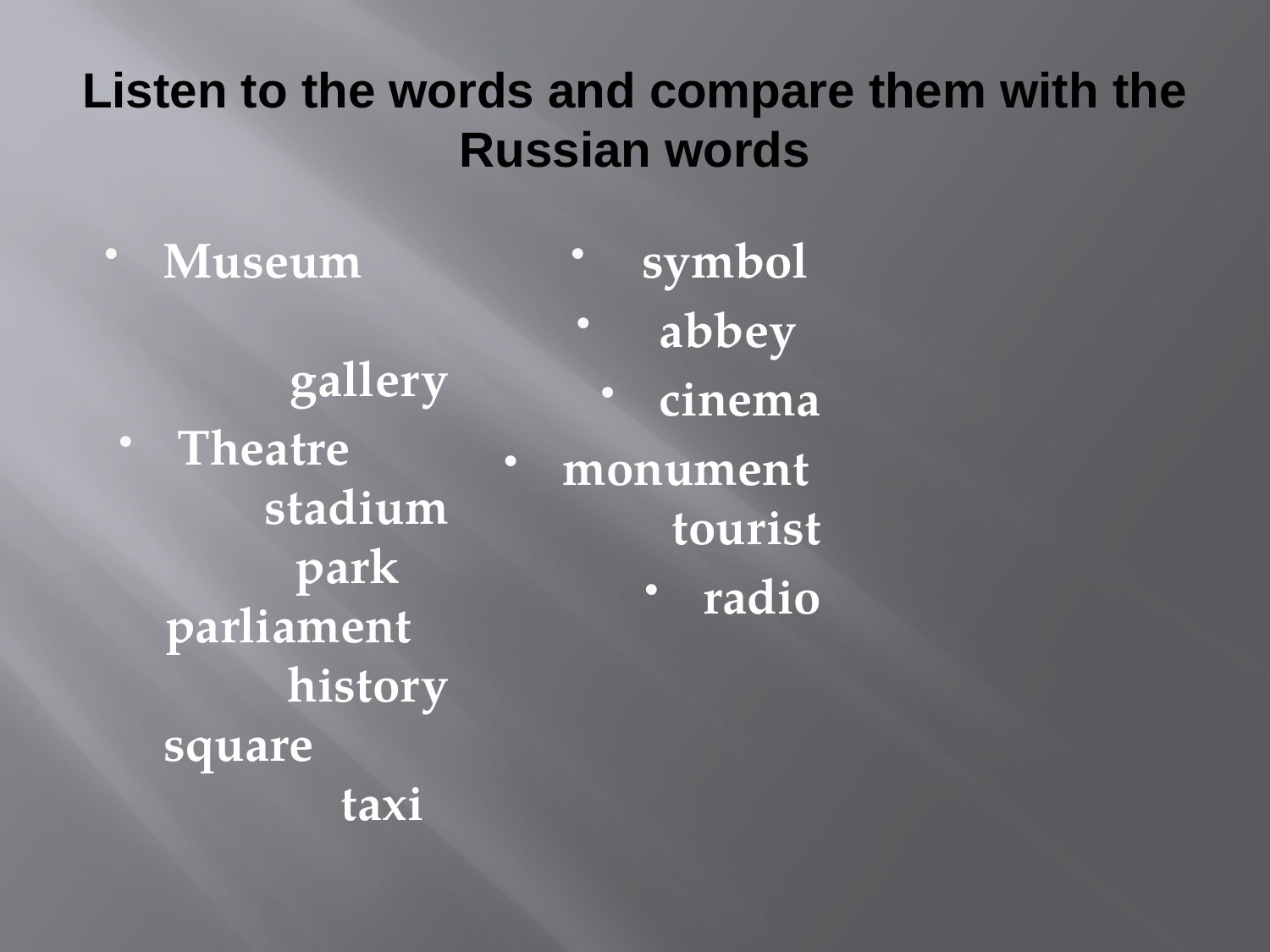

# Listen to the words and compare them with the Russian words
Museum                     gallery
Theatre         stadium park     parliament    history square                  taxi
 symbol
  abbey
cinema
monument  tourist
radio